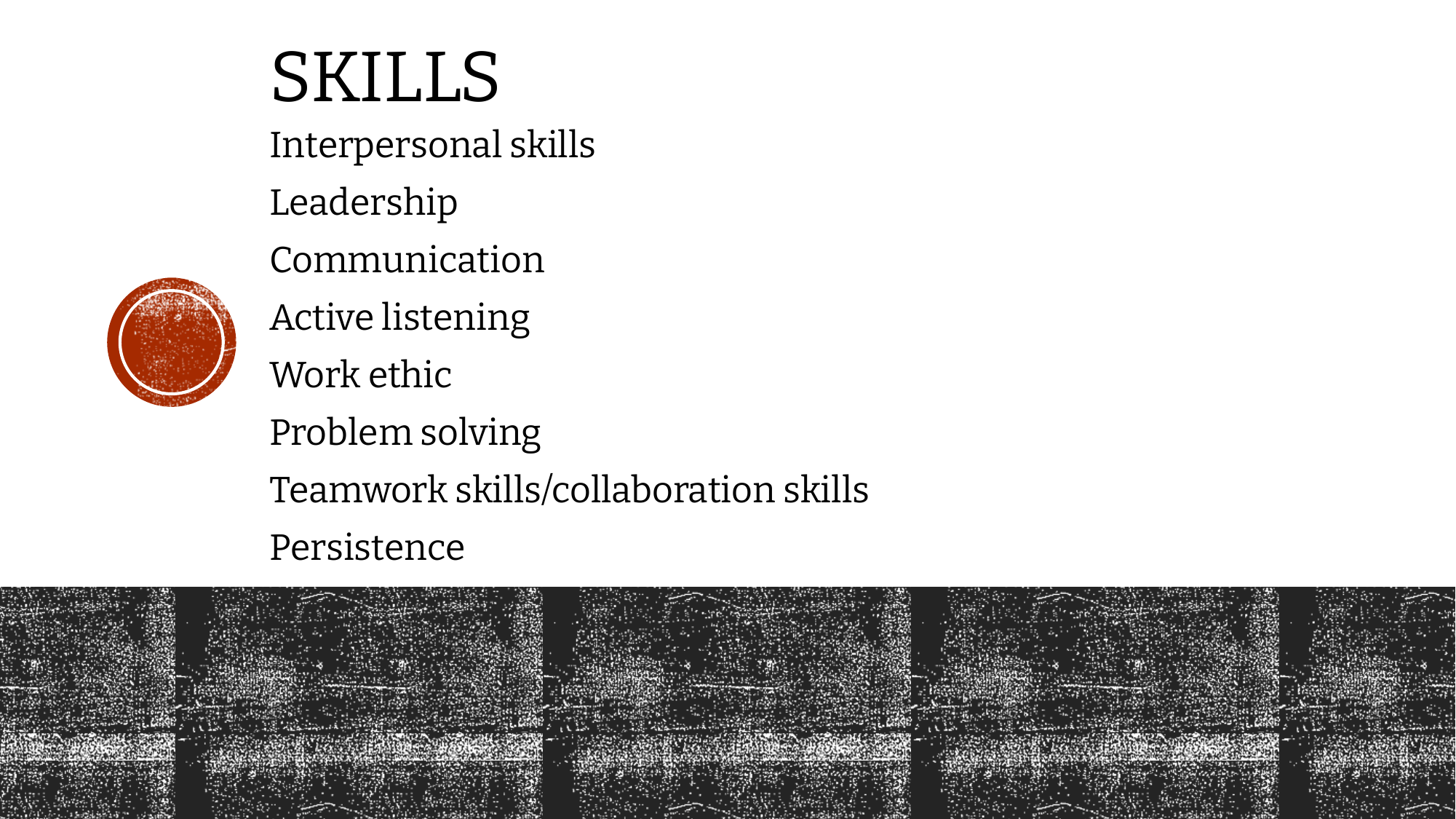

# skills
Interpersonal skills
Leadership
Communication
Active listening
Work ethic
Problem solving
Teamwork skills/collaboration skills
Persistence